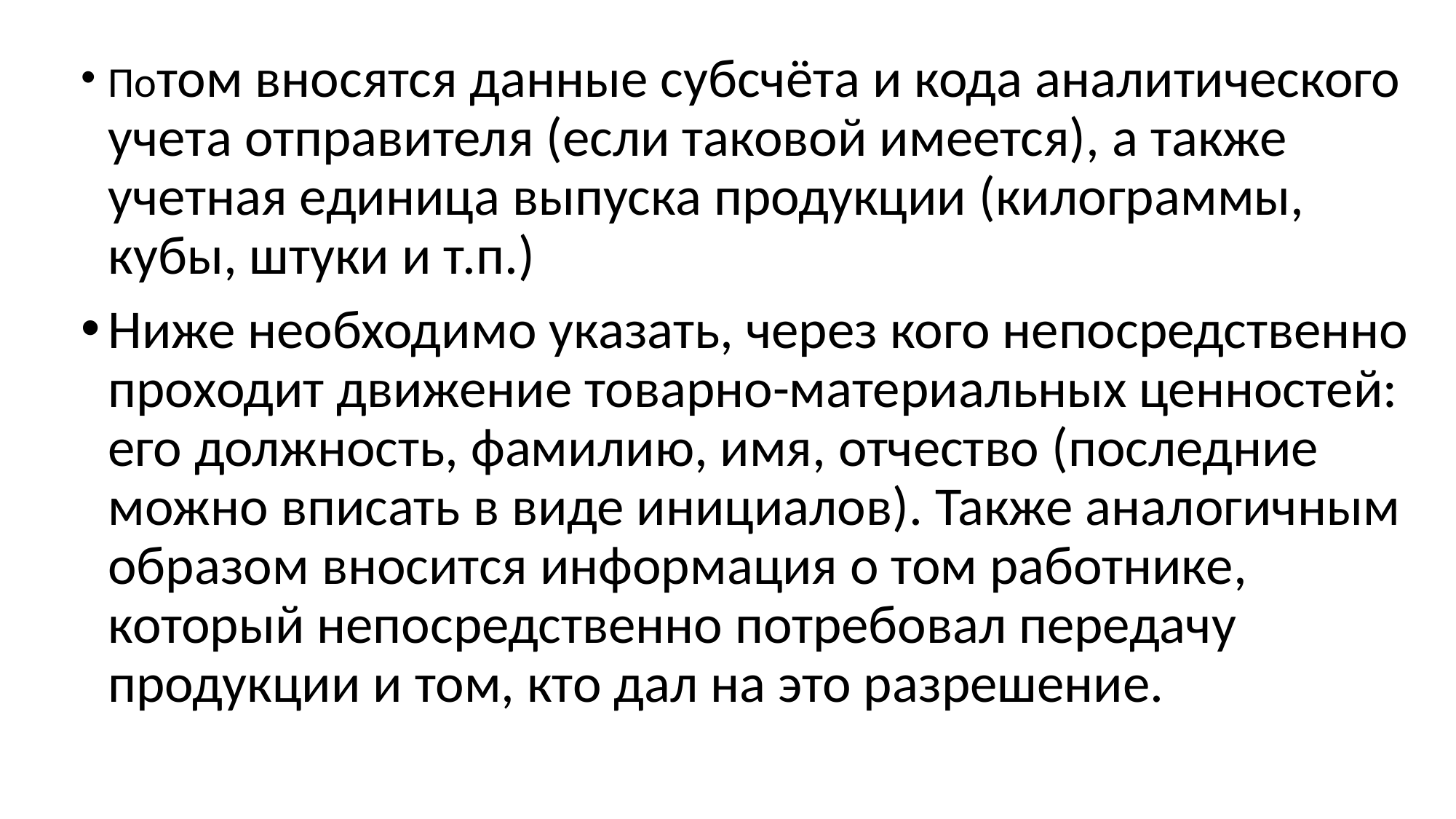

Потом вносятся данные субсчёта и кода аналитического учета отправителя (если таковой имеется), а также учетная единица выпуска продукции (килограммы, кубы, штуки и т.п.)
Ниже необходимо указать, через кого непосредственно проходит движение товарно-материальных ценностей: его должность, фамилию, имя, отчество (последние можно вписать в виде инициалов). Также аналогичным образом вносится информация о том работнике, который непосредственно потребовал передачу продукции и том, кто дал на это разрешение.